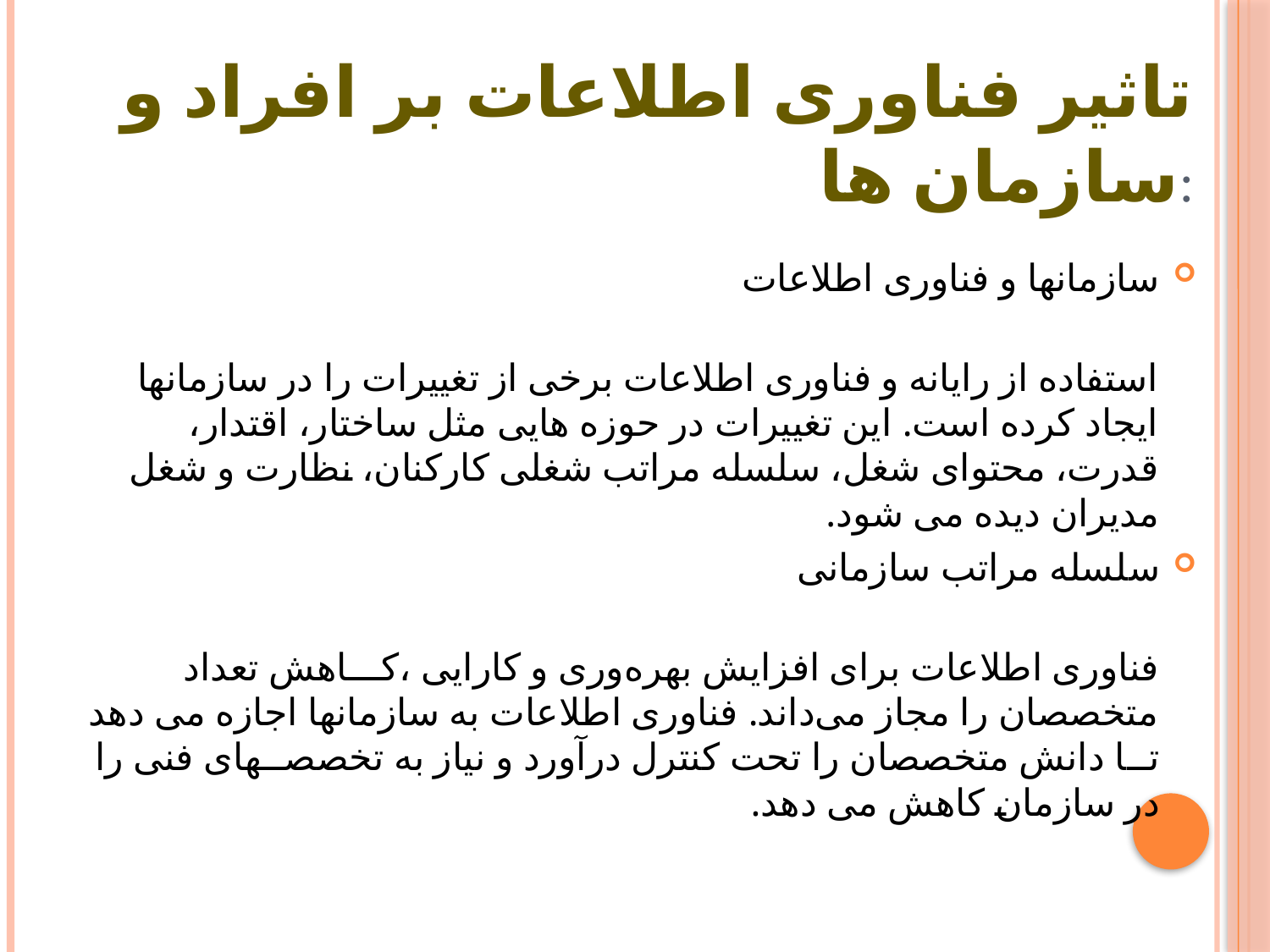

# تاثیر فناوری اطلاعات بر افراد و سازمان ها:
سازمانها و فناوری اطلاعات
استفاده از رایانه و فناوری اطلاعات برخی از تغییرات را در سازمانها ایجاد کرده است. این تغییرات در حوزه هایی مثل ساختار، اقتدار، قدرت، محتوای شغل، سلسله مراتب شغلی کارکنان، نظارت و شغل مدیران دیده می شود.
سلسله مراتب سازمانی
فناوری اطلاعات برای افزایش بهره‌وری و کارایی ،کـــاهش تعداد متخصصان را مجاز می‌داند. فناوری اطلاعات به سازمانها اجازه می دهد تــا دانش متخصصان را تحت کنترل درآورد و نیاز به تخصصــهای فنی را در سازمان کاهش می دهد.